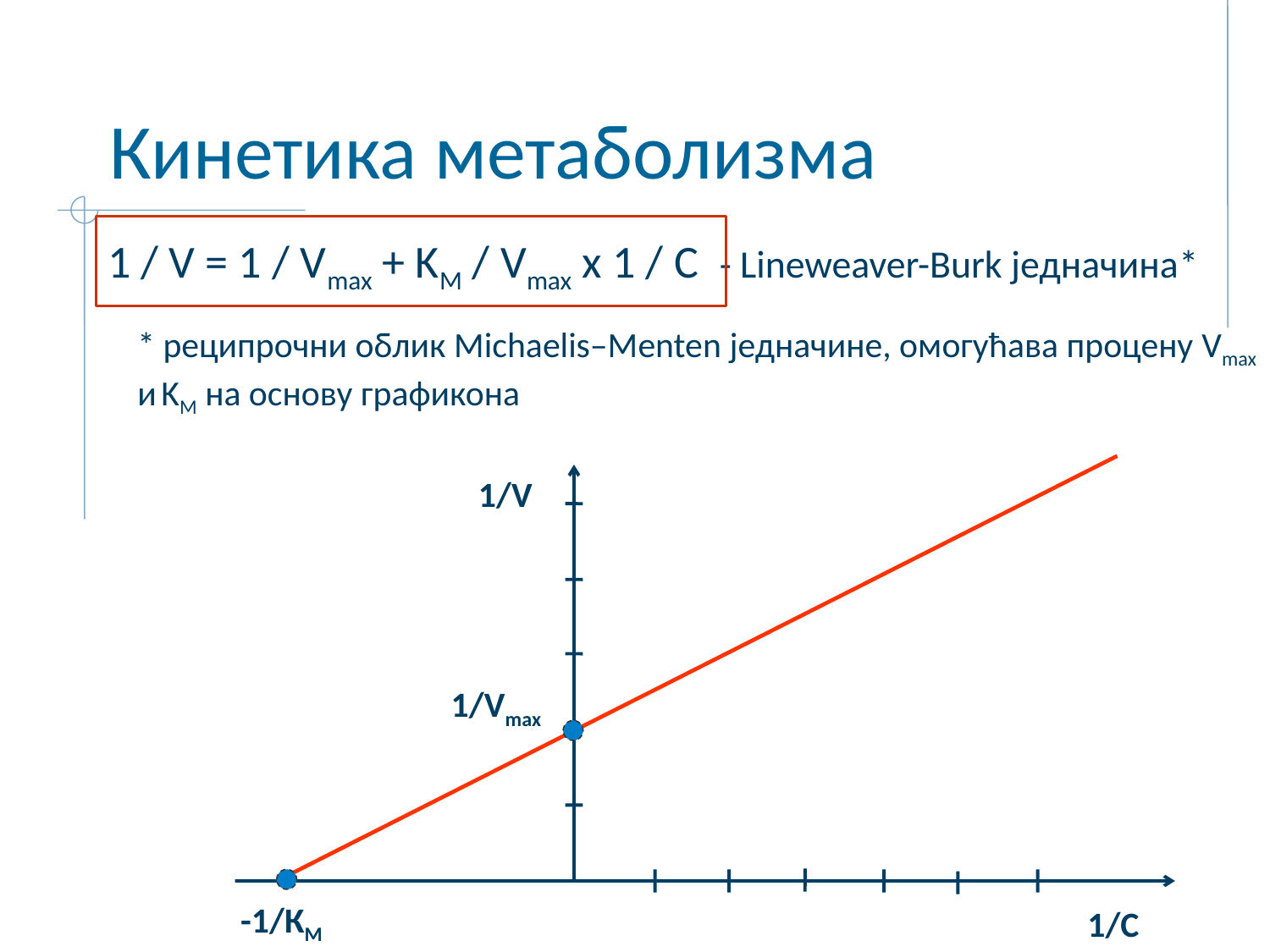

# Кинетика метаболизма

1 / V = 1 / Vmax + KM / Vmax x 1 / C  - Lineweaver-Burk једначина*

* реципрочни облик Michaelis–Menten једначине, омогућава процену Vmax и KM на основу графикона

1/V

1/Vmax

-1/КМ
1/C